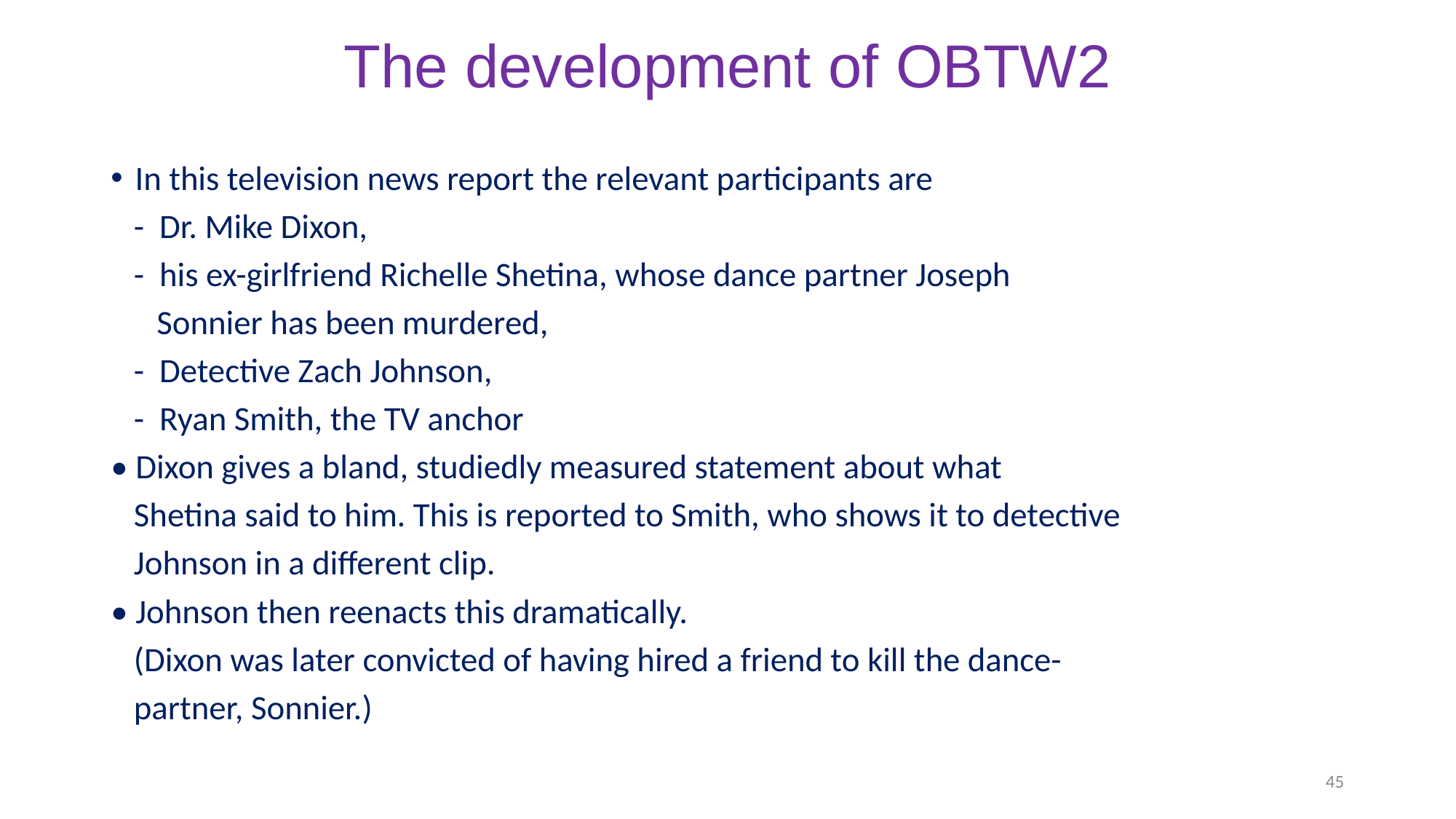

# The development of OBTW2
In this television news report the relevant participants are
   -  Dr. Mike Dixon,
   -  his ex-girlfriend Richelle Shetina, whose dance partner Joseph
      Sonnier has been murdered,
   -  Detective Zach Johnson,
   -  Ryan Smith, the TV anchor
• Dixon gives a bland, studiedly measured statement about what
   Shetina said to him. This is reported to Smith, who shows it to detective
   Johnson in a different clip.
• Johnson then reenacts this dramatically.
   (Dixon was later convicted of having hired a friend to kill the dance-
   partner, Sonnier.)

45